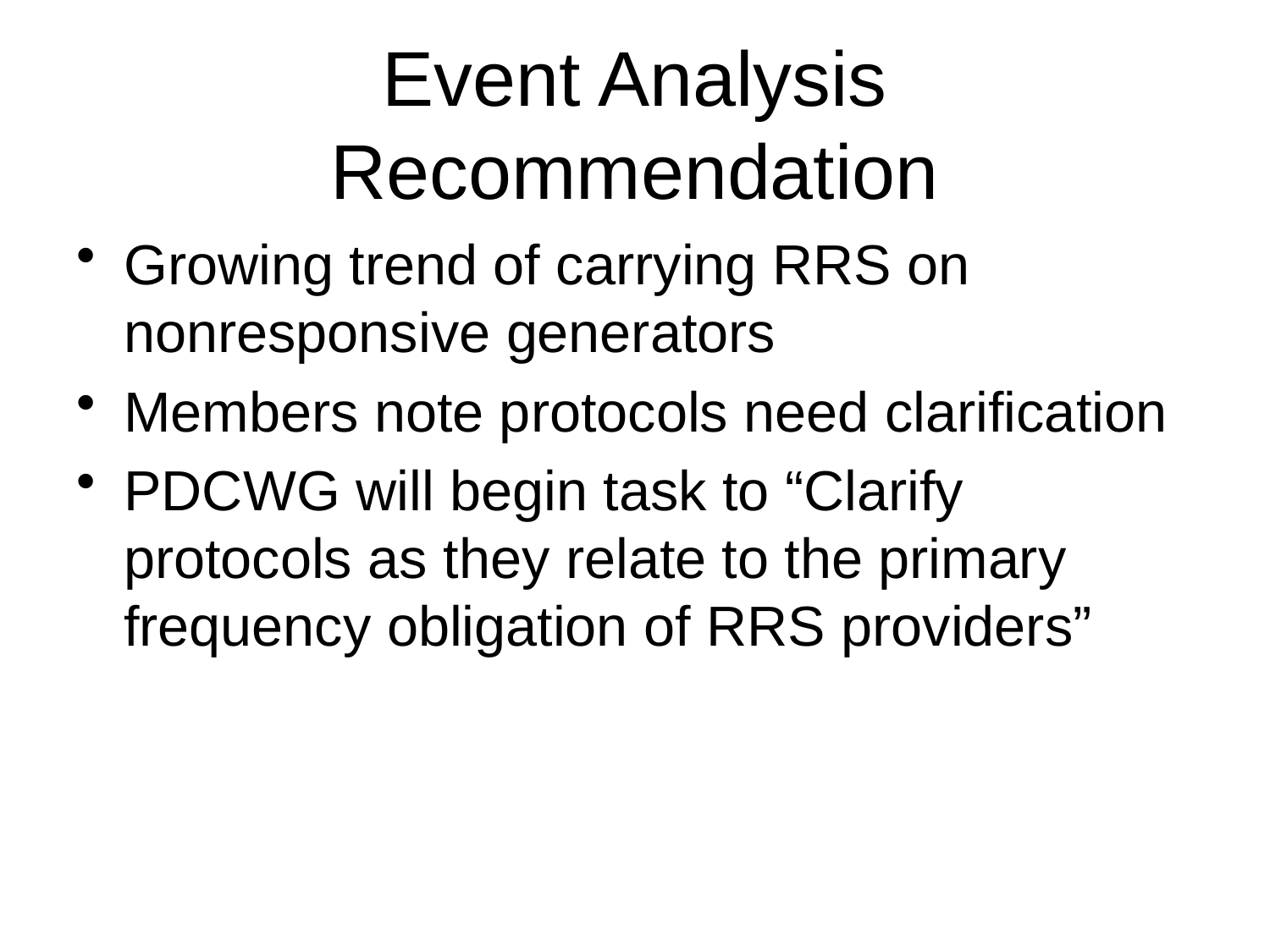

# Event Analysis Recommendation
Growing trend of carrying RRS on nonresponsive generators
Members note protocols need clarification
PDCWG will begin task to “Clarify protocols as they relate to the primary frequency obligation of RRS providers”